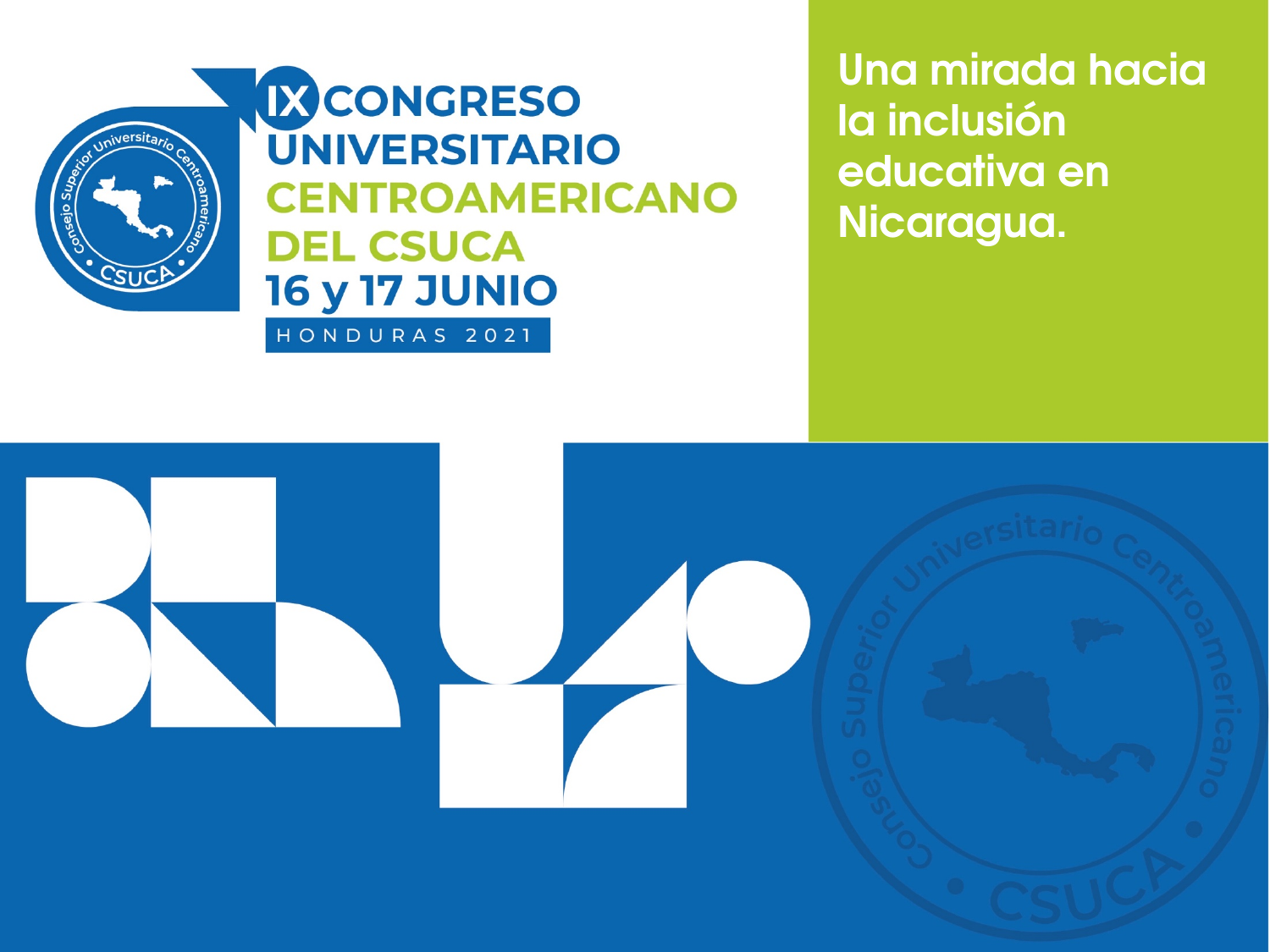

# Una mirada hacia la inclusión educativa en Nicaragua.